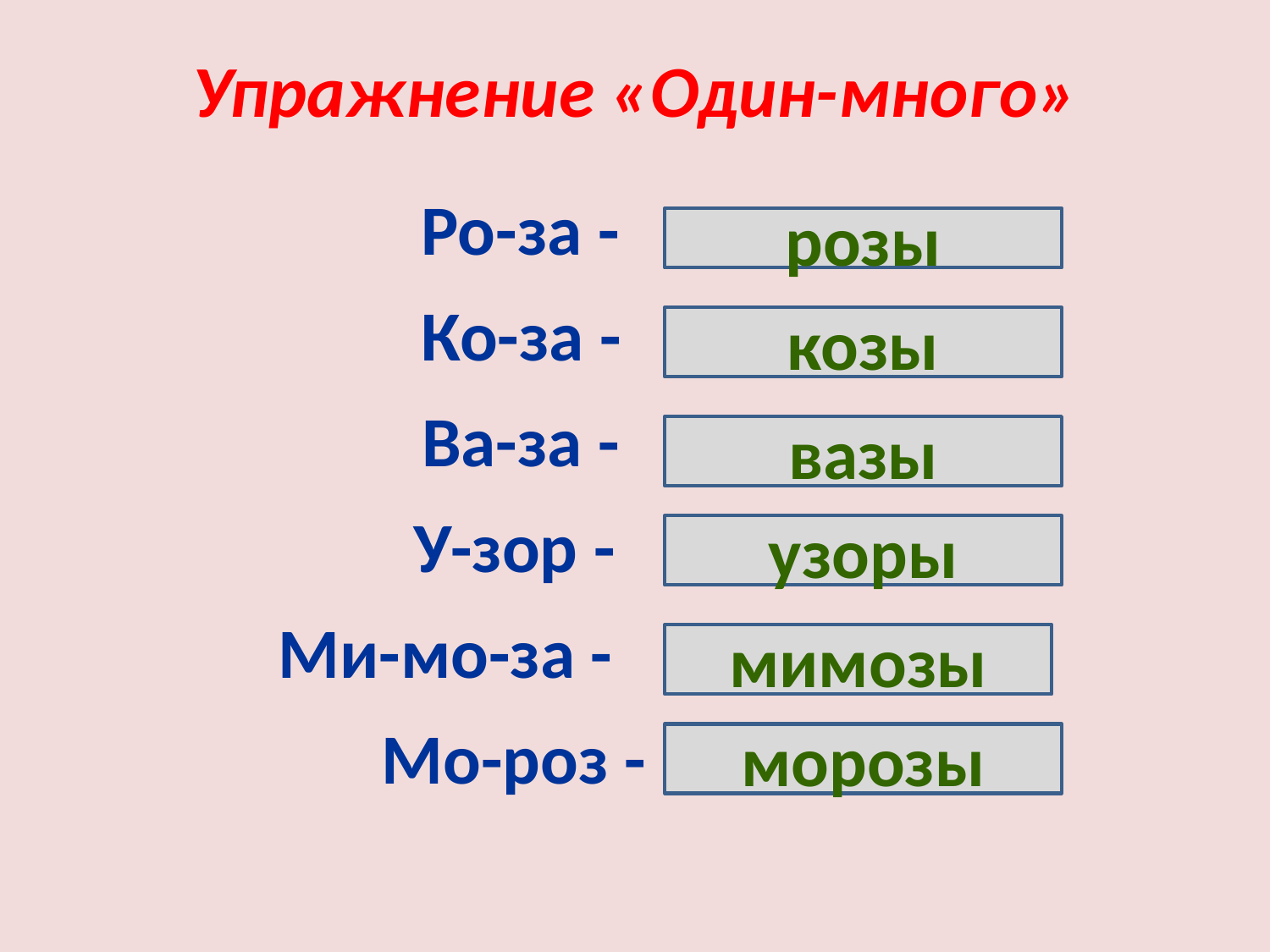

# Упражнение «Один-много»
                      Ро-за -

                      Ко-за -

                                                                                       Ва-за -

                                                                                     У-зор -

             Ми-мо-за -

                                                                             Мо-роз -

розы
козы
вазы
узоры
мимозы
морозы